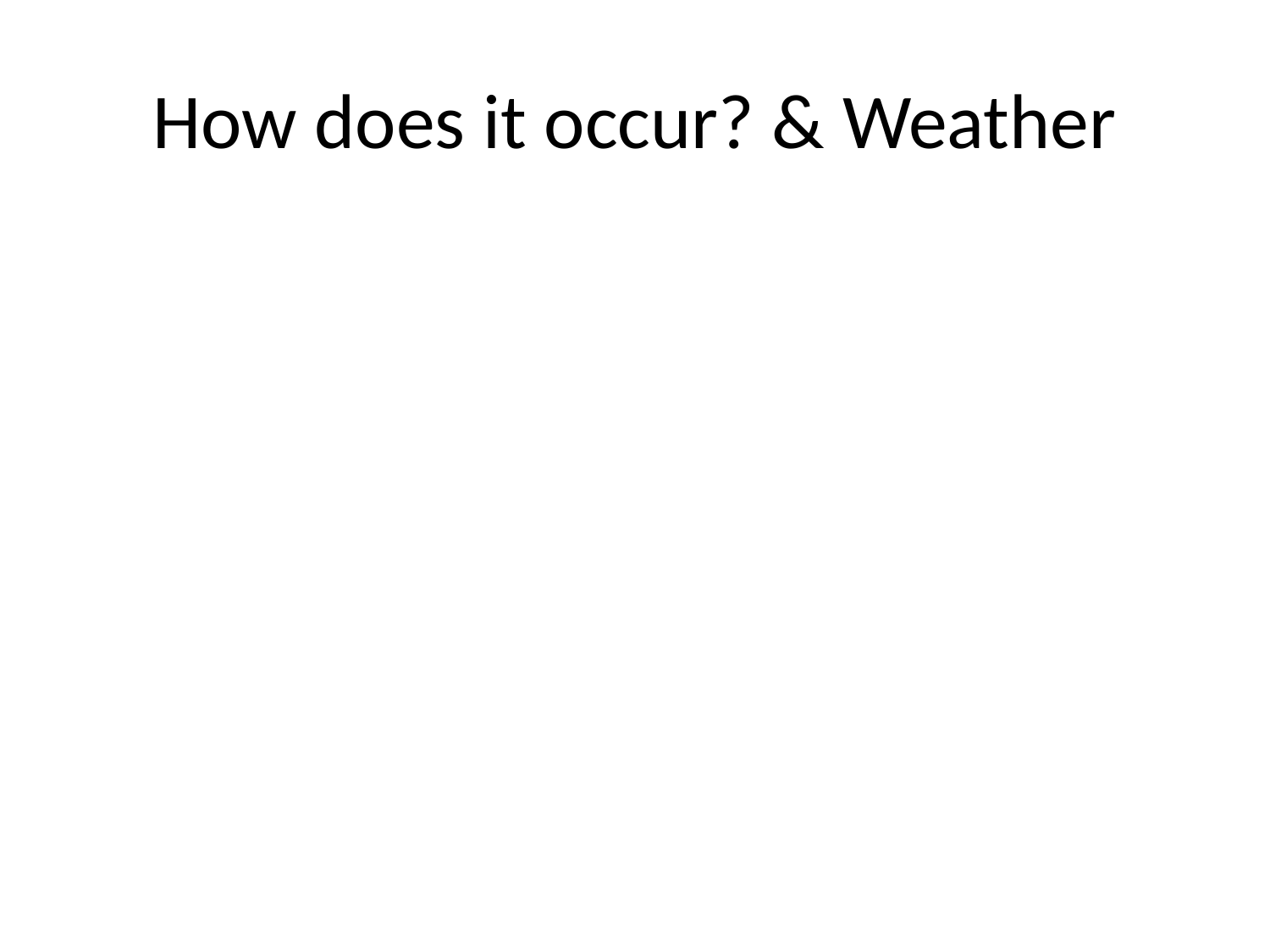

# How does it occur? & Weather